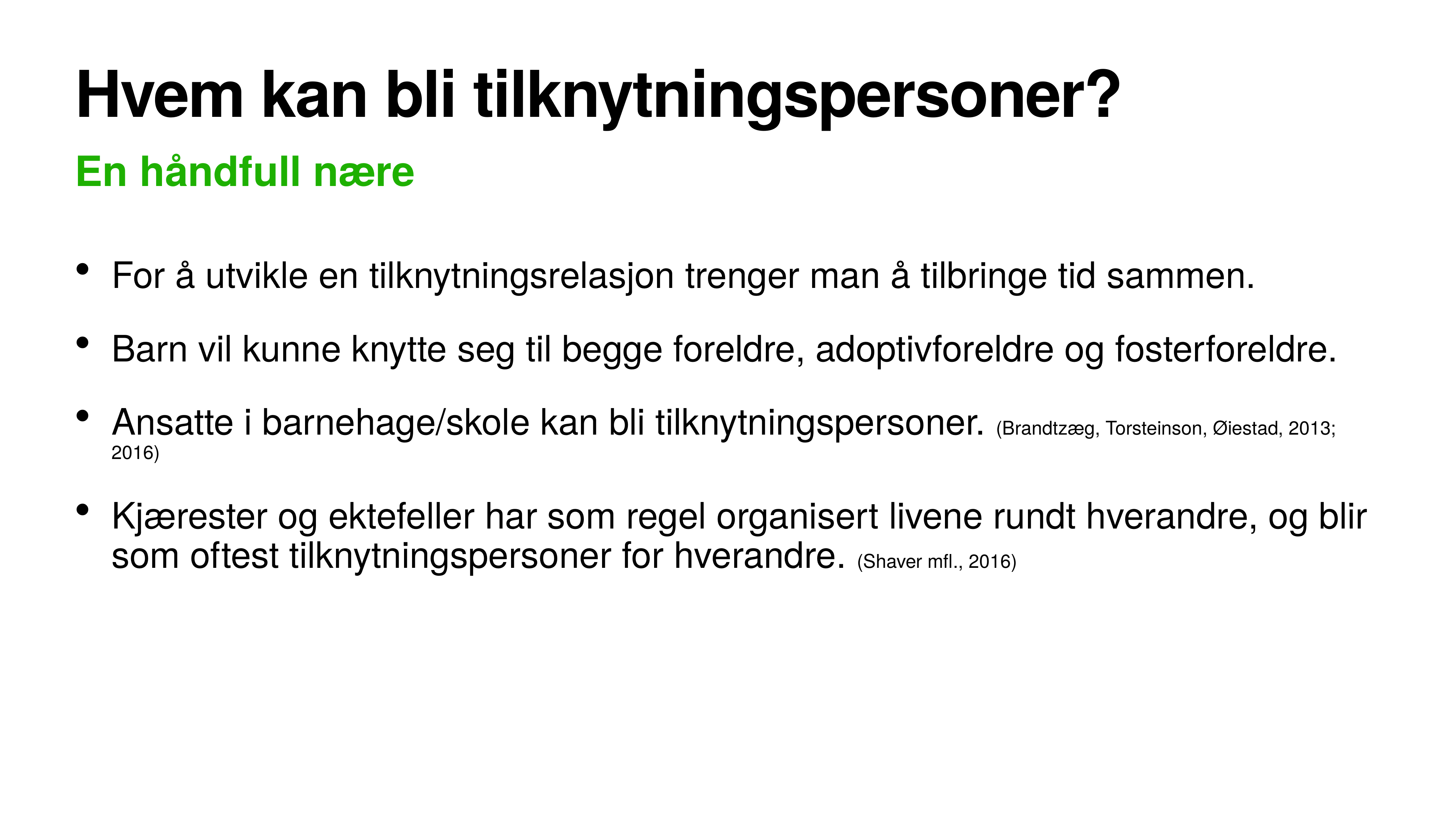

# Hvem kan bli tilknytningspersoner?
En håndfull nære
For å utvikle en tilknytningsrelasjon trenger man å tilbringe tid sammen.
Barn vil kunne knytte seg til begge foreldre, adoptivforeldre og fosterforeldre.
Ansatte i barnehage/skole kan bli tilknytningspersoner. (Brandtzæg, Torsteinson, Øiestad, 2013; 2016)
Kjærester og ektefeller har som regel organisert livene rundt hverandre, og blir som oftest tilknytningspersoner for hverandre. (Shaver mfl., 2016)